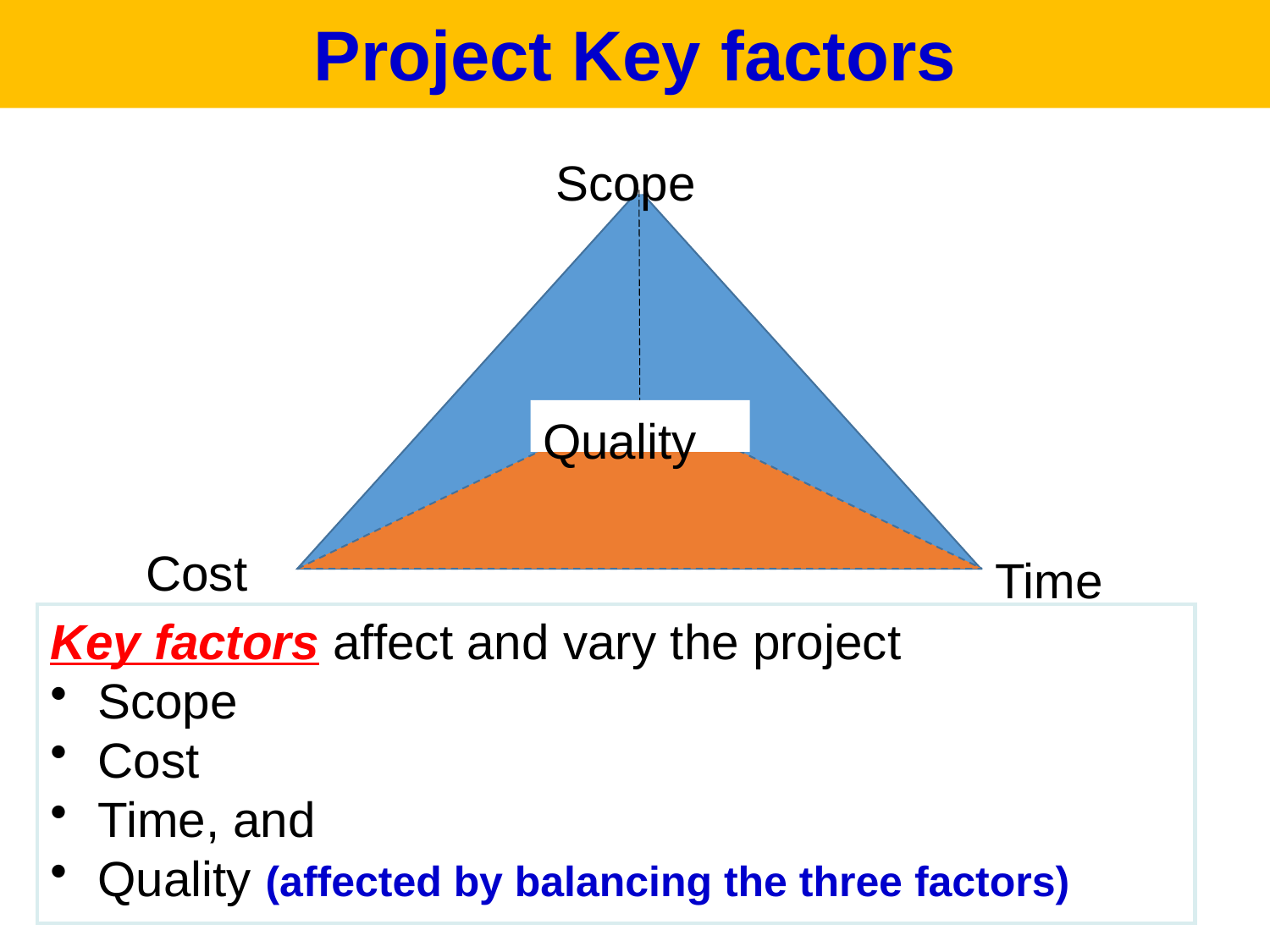

Project Key factors

Scope

Quality

Cost
Time
Key factors affect and vary the project
Scope
Cost
Time, and
Quality (affected by balancing the three factors)